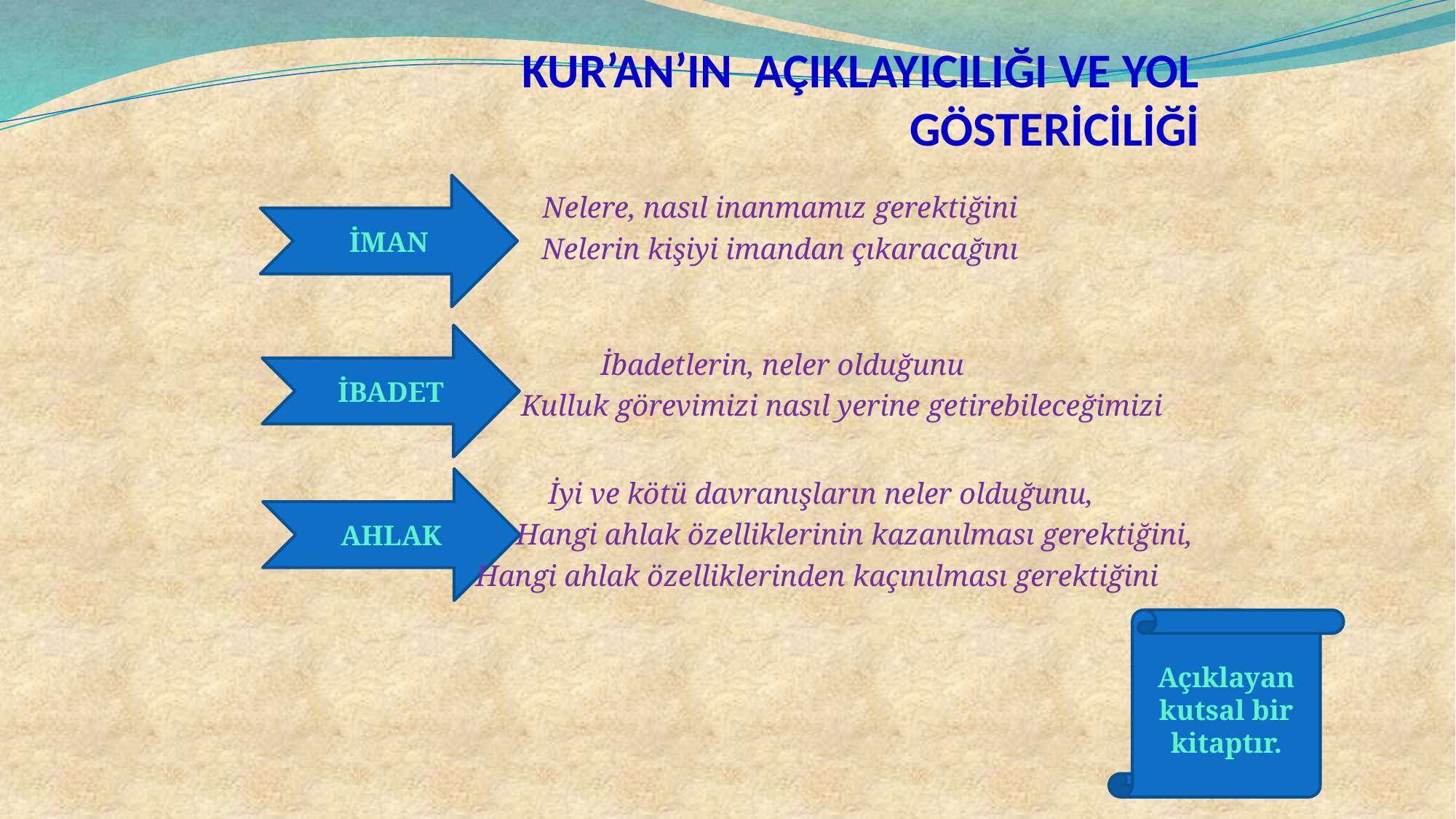

# KUR’AN’IN  AÇIKLAYICILIĞI VE YOL GÖSTERİCİLİĞİ
 Nelere, nasıl inanmamız gerektiğini
Nelerin kişiyi imandan çıkaracağını
İMAN
İBADET
İbadetlerin, neler olduğunu
               Kulluk görevimizi nasıl yerine getirebileceğimizi
AHLAK
İyi ve kötü davranışların neler olduğunu,
         Hangi ahlak özelliklerinin kazanılması gerektiğini,
Hangi ahlak özelliklerinden kaçınılması gerektiğini
Açıklayan kutsal bir kitaptır.